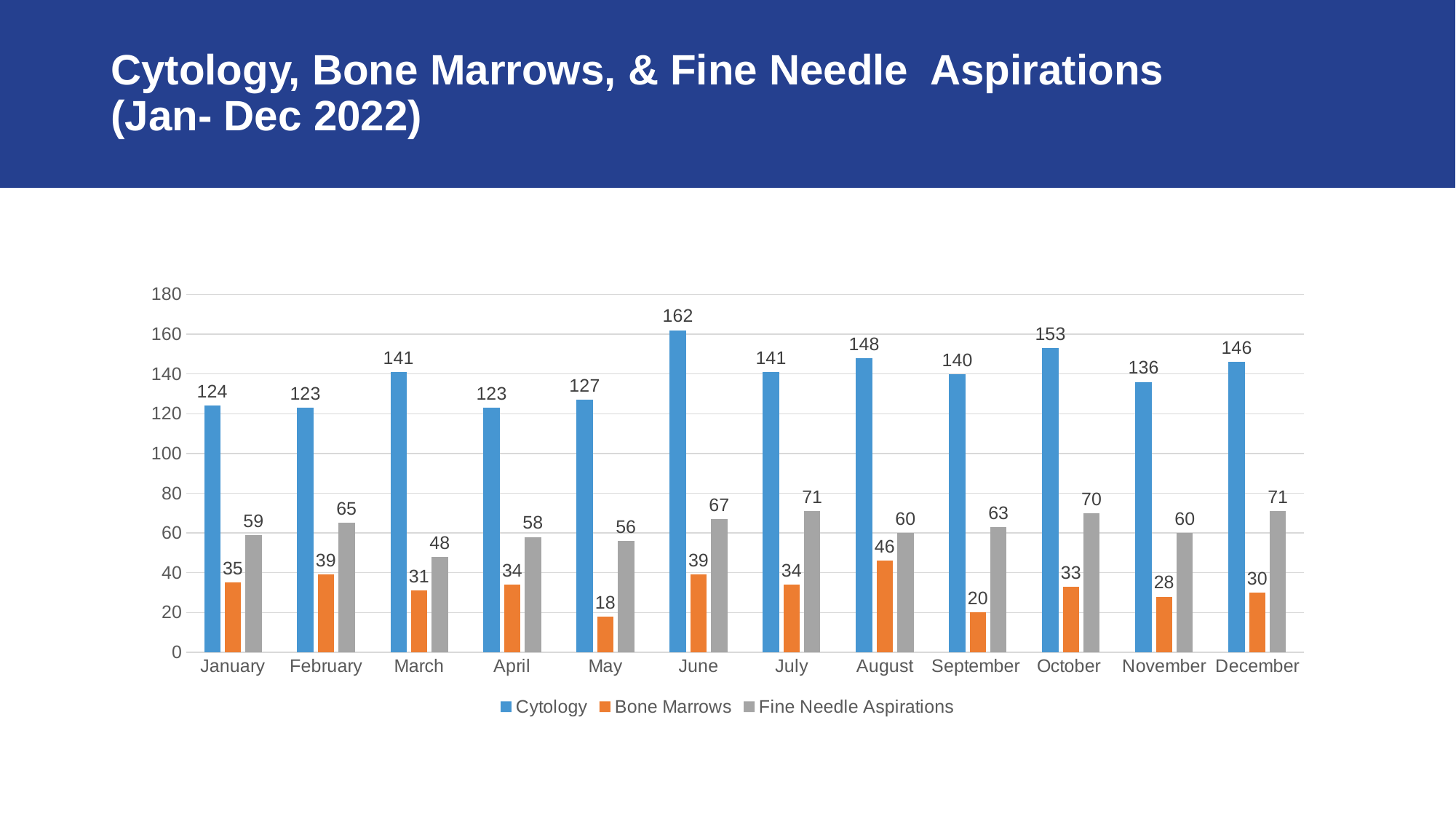

# Cytology, Bone Marrows, & Fine Needle  Aspirations (Jan- Dec 2022)

### Chart

| Category | Cytology | Bone Marrows | Fine Needle Aspirations |
|---|---|---|---|
| January | 124.0 | 35.0 | 59.0 |
| February | 123.0 | 39.0 | 65.0 |
| March | 141.0 | 31.0 | 48.0 |
| April | 123.0 | 34.0 | 58.0 |
| May | 127.0 | 18.0 | 56.0 |
| June | 162.0 | 39.0 | 67.0 |
| July | 141.0 | 34.0 | 71.0 |
| August | 148.0 | 46.0 | 60.0 |
| September  | 140.0 | 20.0 | 63.0 |
| October  | 153.0 | 33.0 | 70.0 |
| November | 136.0 | 28.0 | 60.0 |
| December | 146.0 | 30.0 | 71.0 |